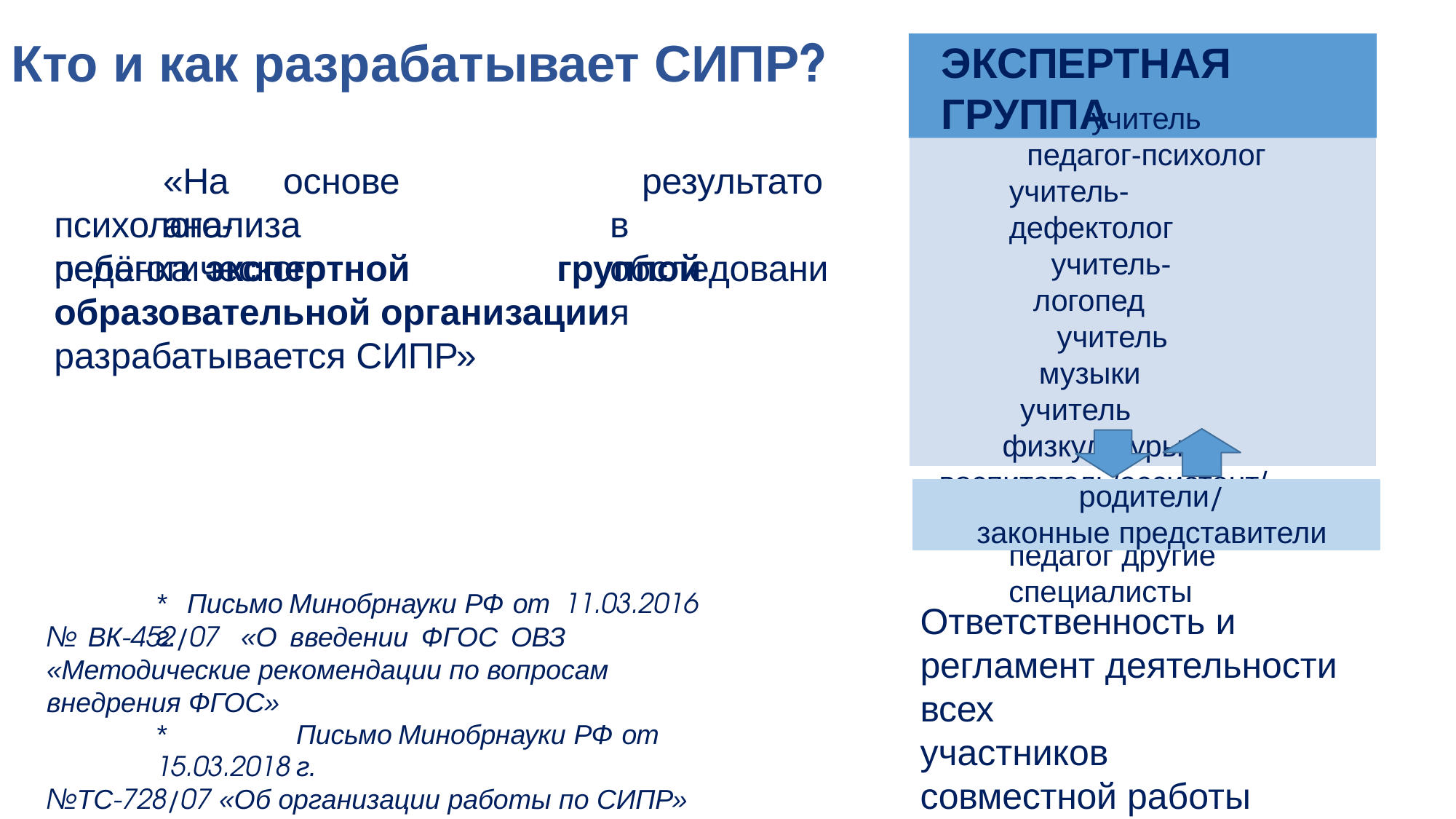

# Кто и как разрабатывает СИПР?

ЭКСПЕРТНАЯ ГРУППА
учитель
педагог-психолог учитель-дефектолог
учитель-логопед
учитель музыки
учитель физкультуры
воспитатель/ассистент/тьютор социальный педагог другие специалисты
«На	основе	анализа
результатов обследования
психолого-педагогического
ребёнка	экспертной	группой	образовательной организации разрабатывается СИПР»

родители/
законные представители
*	Письмо	Минобрнауки	РФ	от	11.03.2016	г.
Ответственность и регламент деятельности всех
участников совместной работы закреплены.
№ ВК-452/07	«О введении ФГОС ОВЗ	«Методические рекомендации по вопросам внедрения ФГОС»
*	Письмо	Минобрнауки	РФ	от	15.03.2018	г.
№ТС-728/07 «Об организации работы по СИПР»